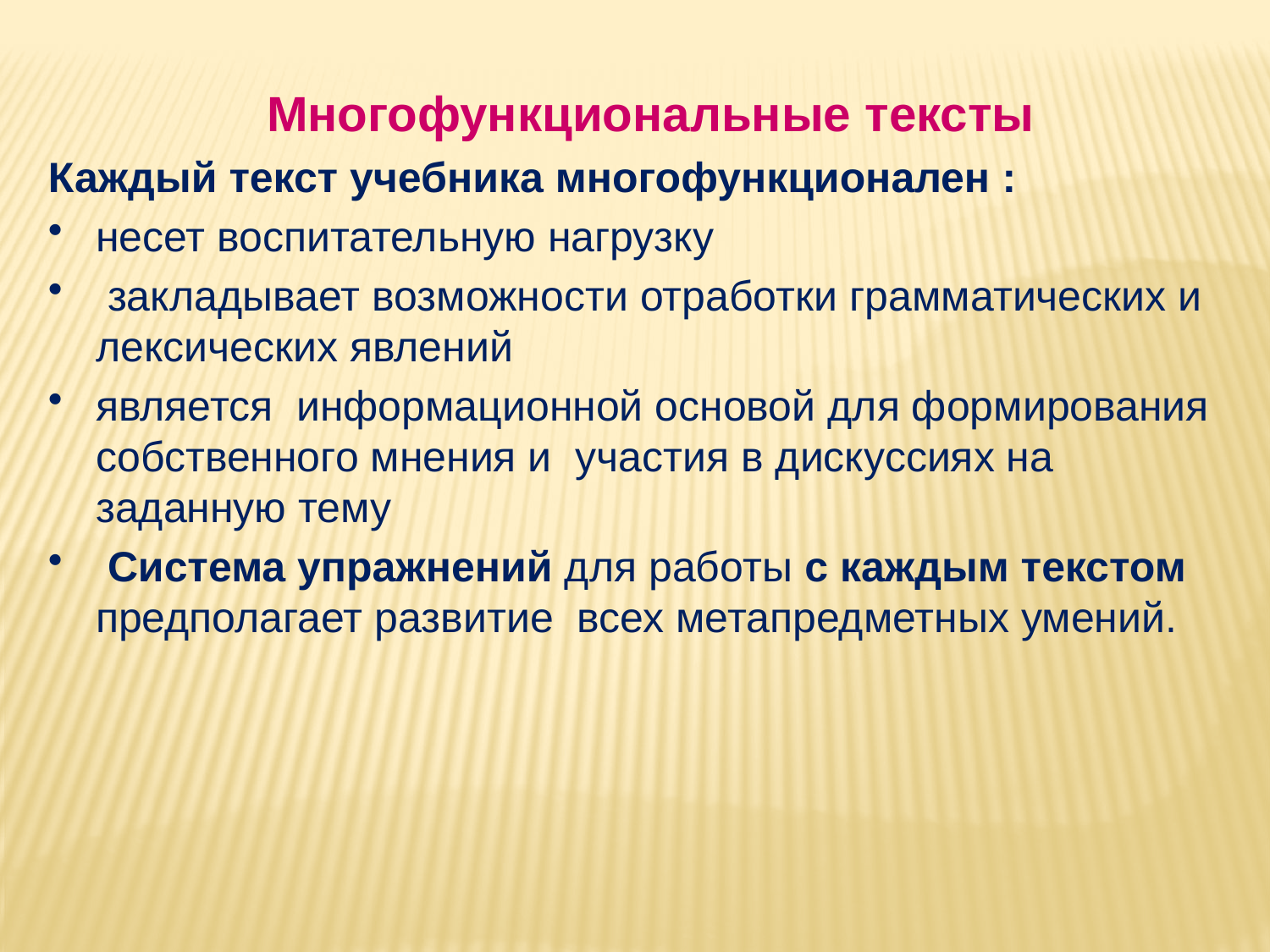

Многофункциональные тексты
Каждый текст учебника многофункционален :
несет воспитательную нагрузку
 закладывает возможности отработки грамматических и лексических явлений
является  информационной основой для формирования  собственного мнения и  участия в дискуссиях на заданную тему
 Система упражнений для работы с каждым текстом предполагает развитие  всех метапредметных умений.